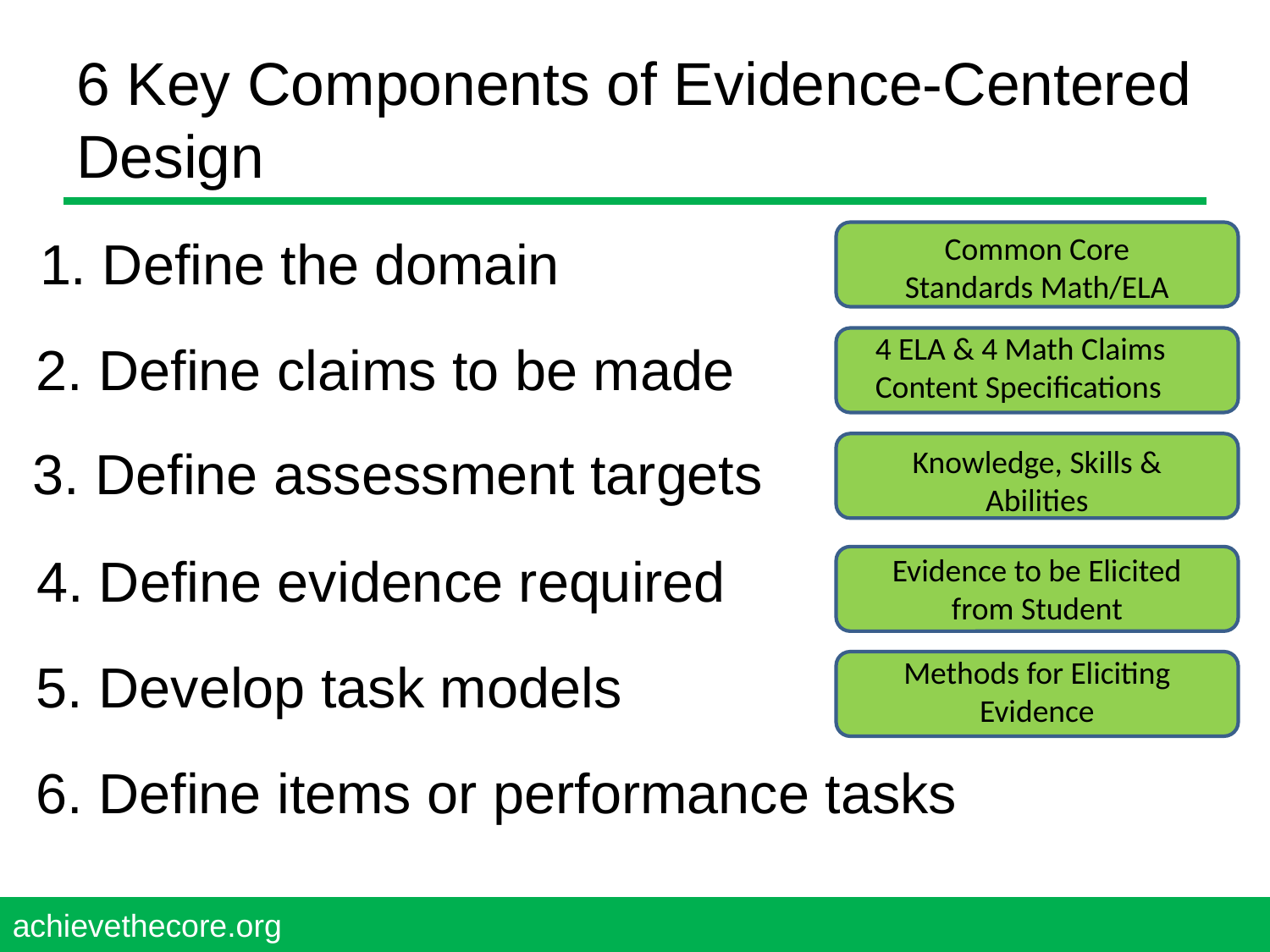

# 6 Key Components of Evidence-Centered Design

1. Define the domain

Common Core Standards Math/ELA
4 ELA & 4 Math Claims
Content Specifications

2. Define claims to be made
3. Define assessment targets

Knowledge, Skills & Abilities
4. Define evidence required
Evidence to be Elicited from Student

5. Develop task models
Methods for Eliciting Evidence

6. Define items or performance tasks